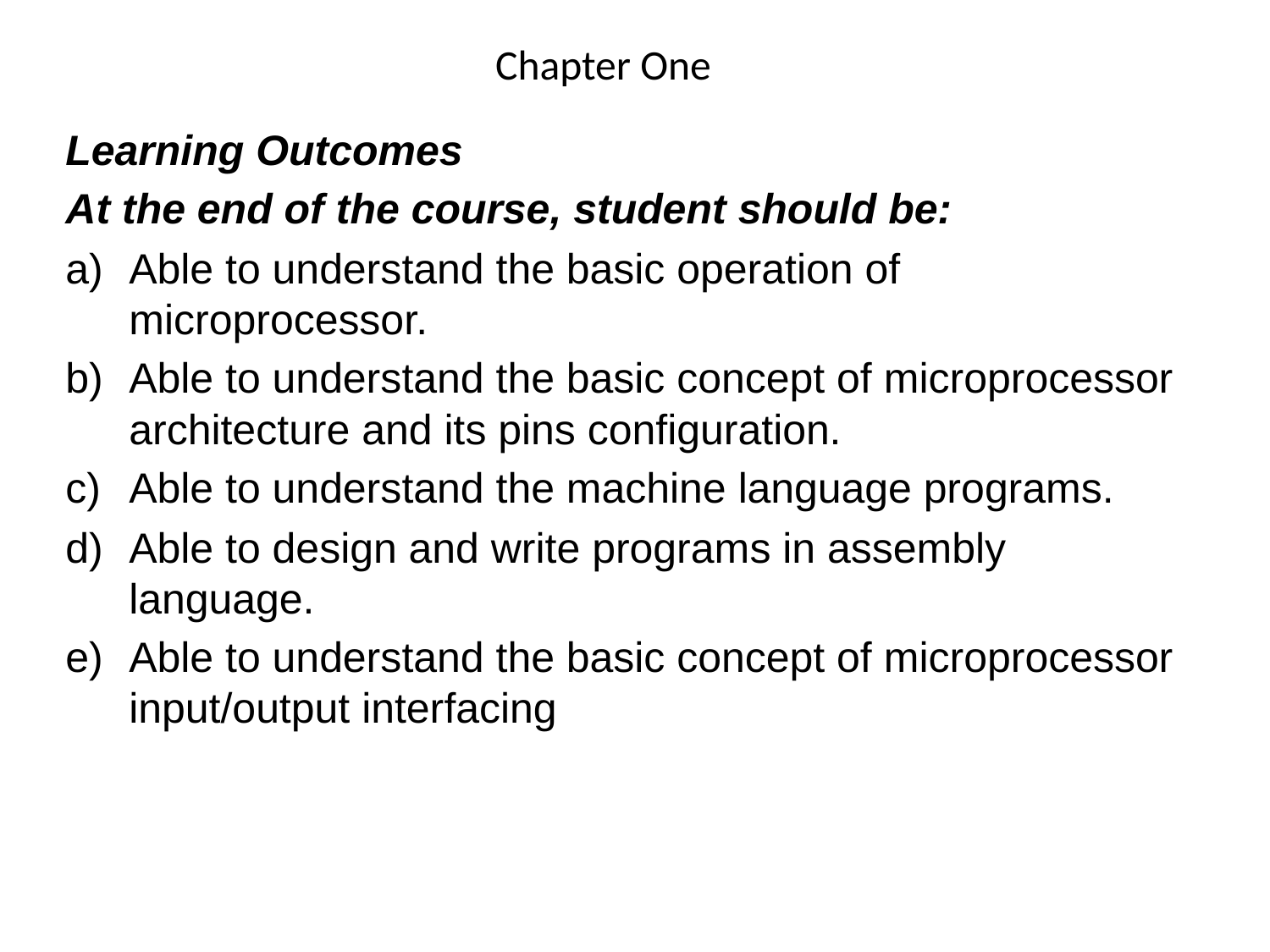

# Chapter One
Learning Outcomes
At the end of the course, student should be:
Able to understand the basic operation of  microprocessor.
Able to understand the basic concept of microprocessor architecture and its pins configuration.
Able to understand the machine language programs.
Able to design and write programs in assembly language.
Able to understand the basic concept of microprocessor input/output interfacing